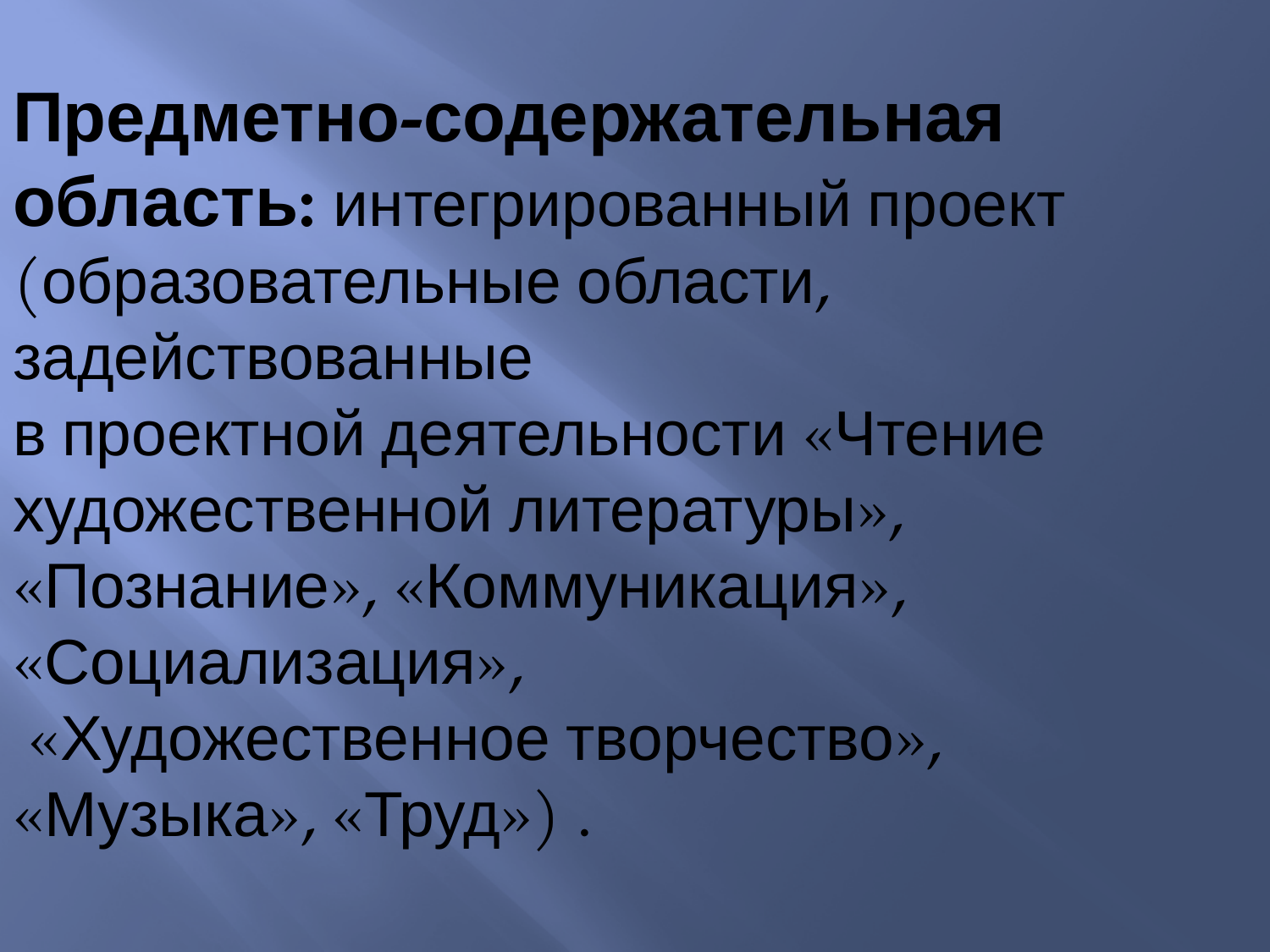

Предметно-содержательная область: интегрированный проект (образовательные области, задействованные
в проектной деятельности «Чтение художественной литературы», «Познание», «Коммуникация», «Социализация»,
 «Художественное творчество», «Музыка», «Труд») .